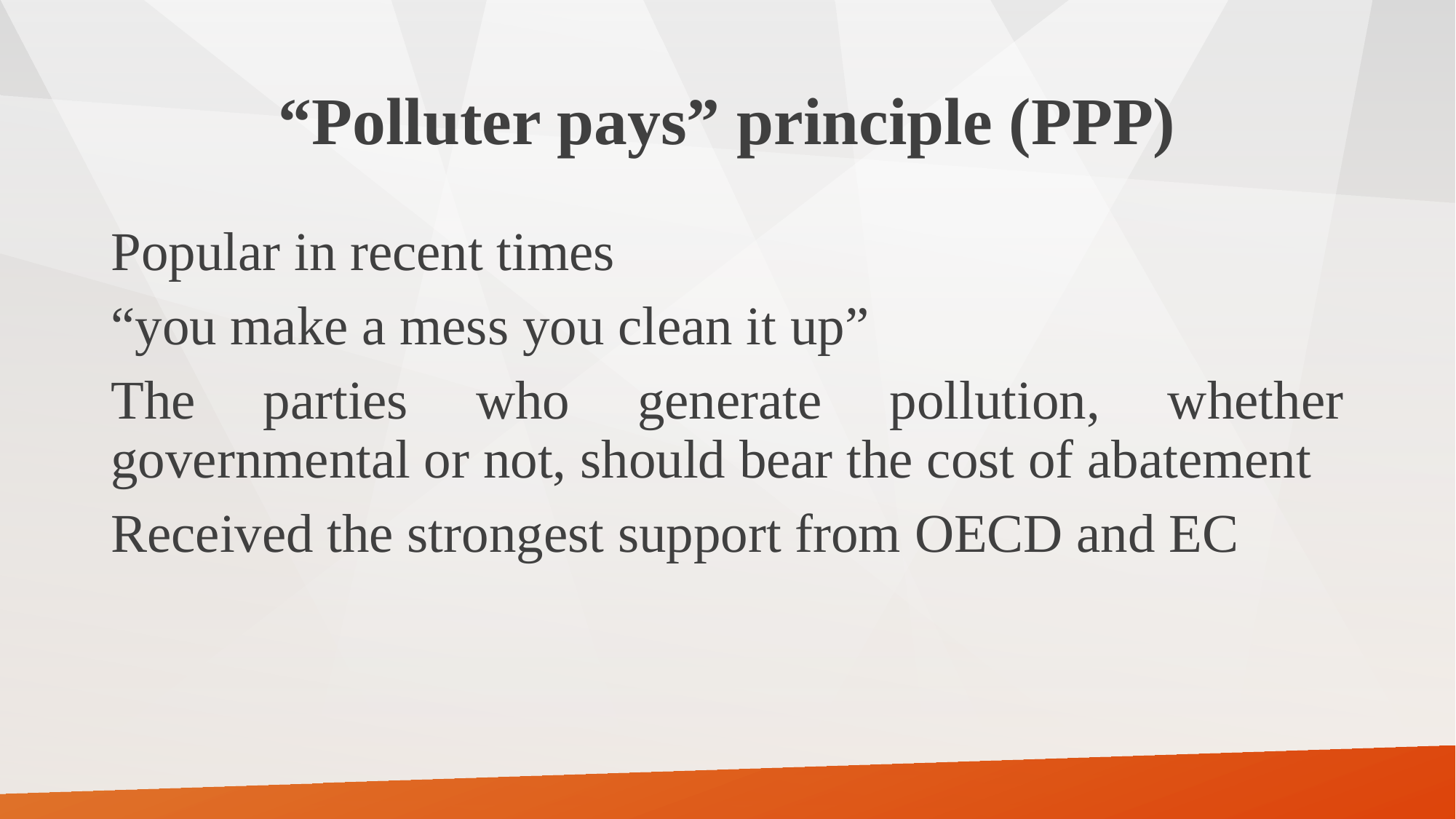

# “Polluter pays” principle (PPP)
Popular in recent times
“you make a mess you clean it up”
The parties who generate pollution, whether governmental or not, should bear the cost of abatement
Received the strongest support from OECD and EC